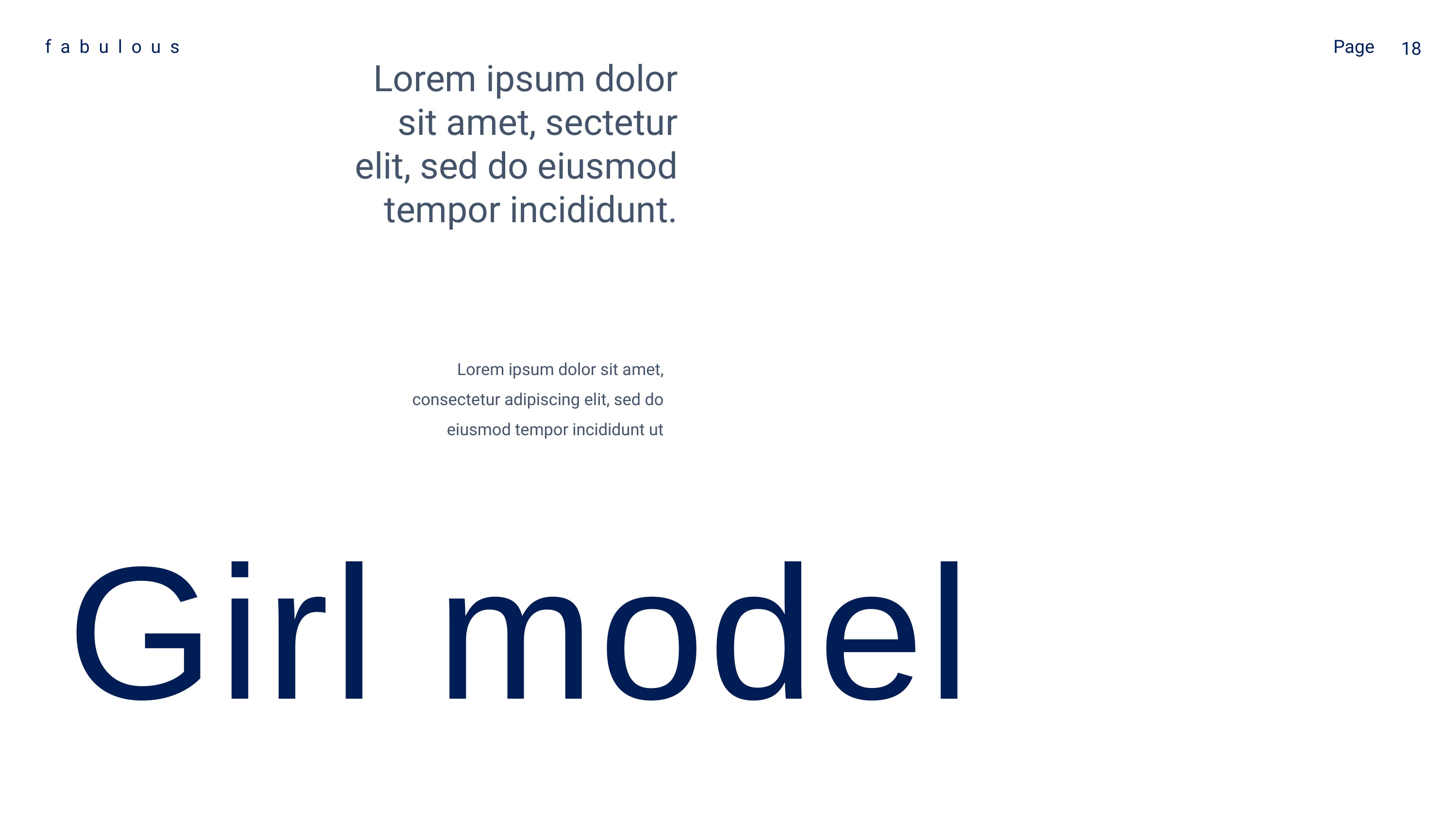

Lorem ipsum dolor sit amet, sectetur elit, sed do eiusmod tempor incididunt.

Lorem ipsum dolor sit amet, consectetur adipiscing elit, sed do eiusmod tempor incididunt ut

Girl model